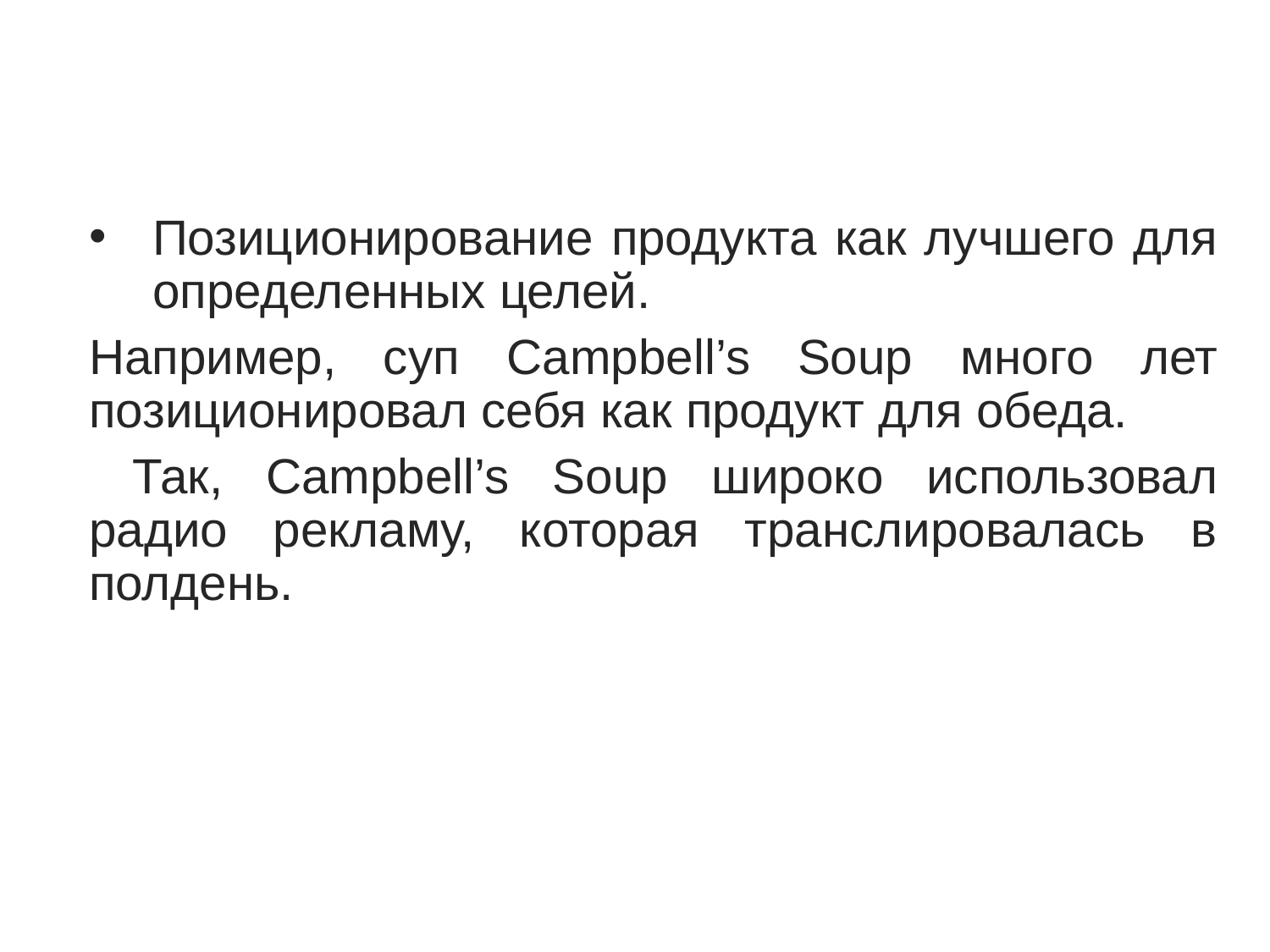

Позиционирование продукта как лучшего для определенных целей.
Например, суп Campbell’s Soup много лет позиционировал себя как продукт для обеда.
 Так, Campbell’s Soup широко использовал радио рекламу, которая транслировалась в полдень.